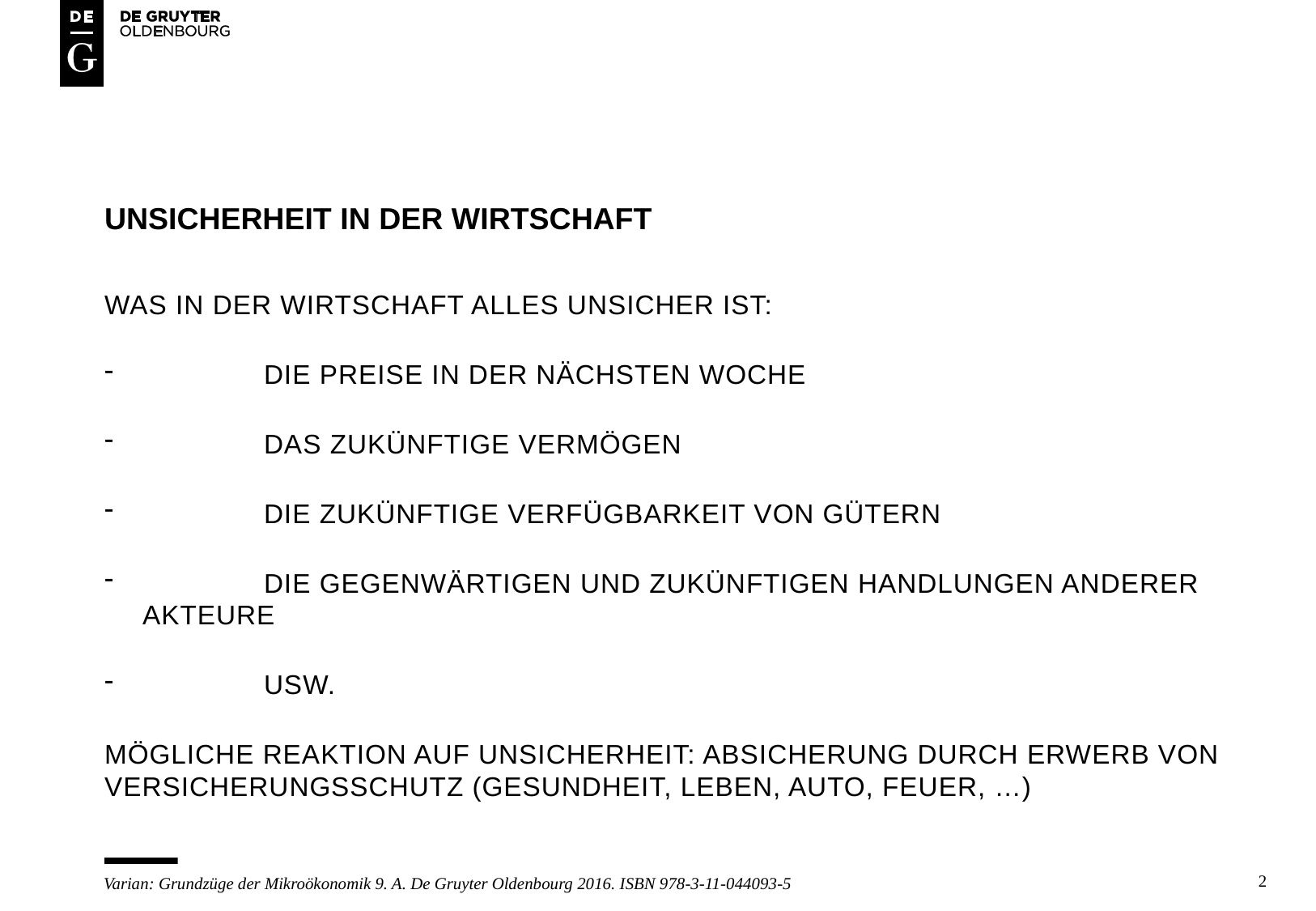

# Unsicherheit in der wirtschaft
Was in der wirtschaft alles unsicher ist:
	Die preise in der nächsten Woche
	Das zukünftige Vermögen
	Die zukünftige verfügbarkeit von gütern
	Die gegenwärtigen und zukünftigen Handlungen anderer 	akteure
	Usw.
Mögliche reaktion auf unsicherheit: absicherung durch erwerb von versicherungsschutz (Gesundheit, leben, auto, feuer, …)
2
Varian: Grundzüge der Mikroökonomik 9. A. De Gruyter Oldenbourg 2016. ISBN 978-3-11-044093-5